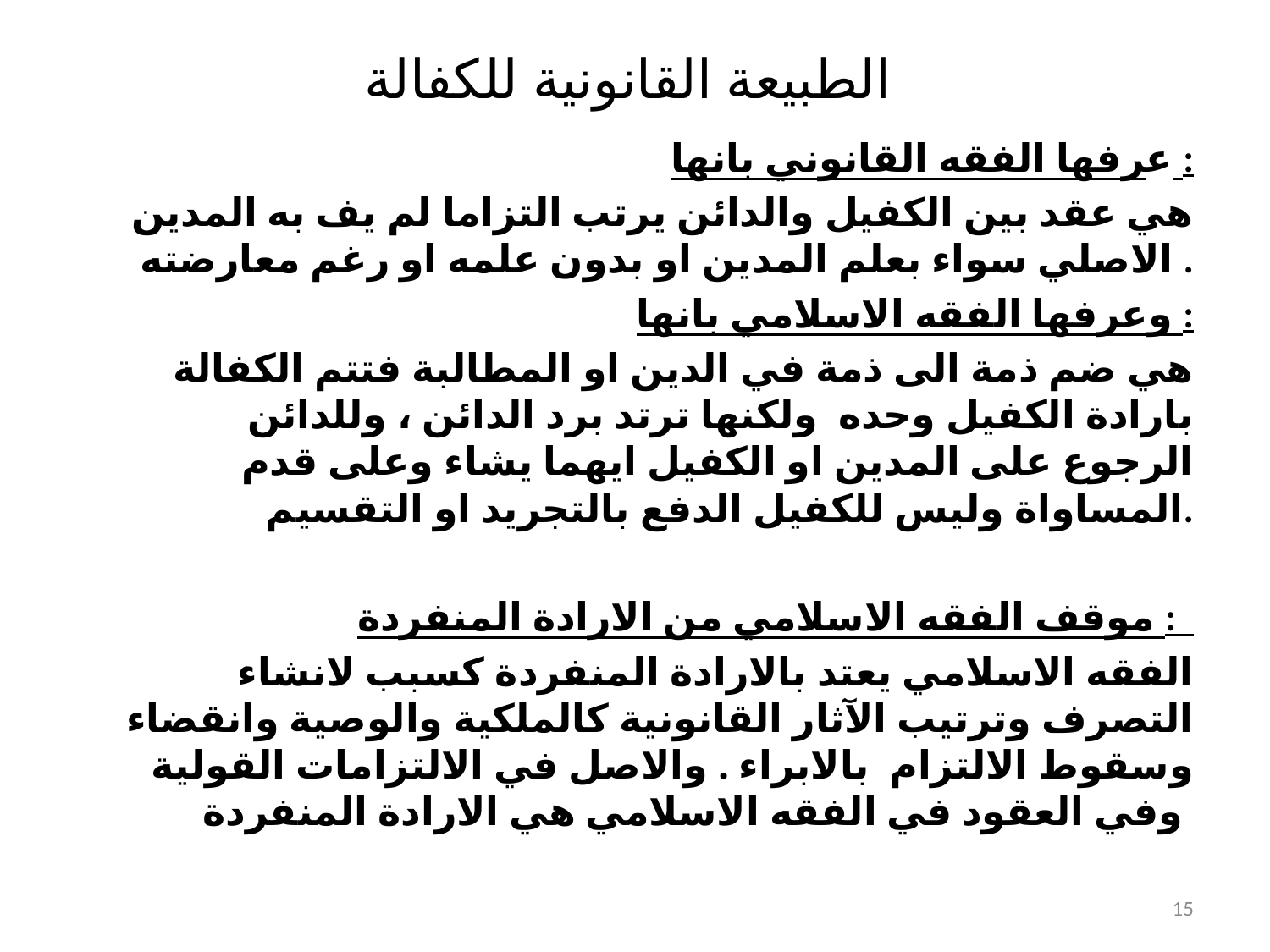

# الطبيعة القانونية للكفالة
عرفها الفقه القانوني بانها :
هي عقد بين الكفيل والدائن يرتب التزاما لم يف به المدين الاصلي سواء بعلم المدين او بدون علمه او رغم معارضته .
وعرفها الفقه الاسلامي بانها :
 هي ضم ذمة الى ذمة في الدين او المطالبة فتتم الكفالة بارادة الكفيل وحده  ولكنها ترتد برد الدائن ، وللدائن الرجوع على المدين او الكفيل ايهما يشاء وعلى قدم المساواة وليس للكفيل الدفع بالتجريد او التقسيم.

موقف الفقه الاسلامي من الارادة المنفردة :
الفقه الاسلامي يعتد بالارادة المنفردة كسبب لانشاء التصرف وترتيب الآثار القانونية كالملكية والوصية وانقضاء وسقوط الالتزام  بالابراء . والاصل في الالتزامات القولية وفي العقود في الفقه الاسلامي هي الارادة المنفردة
15